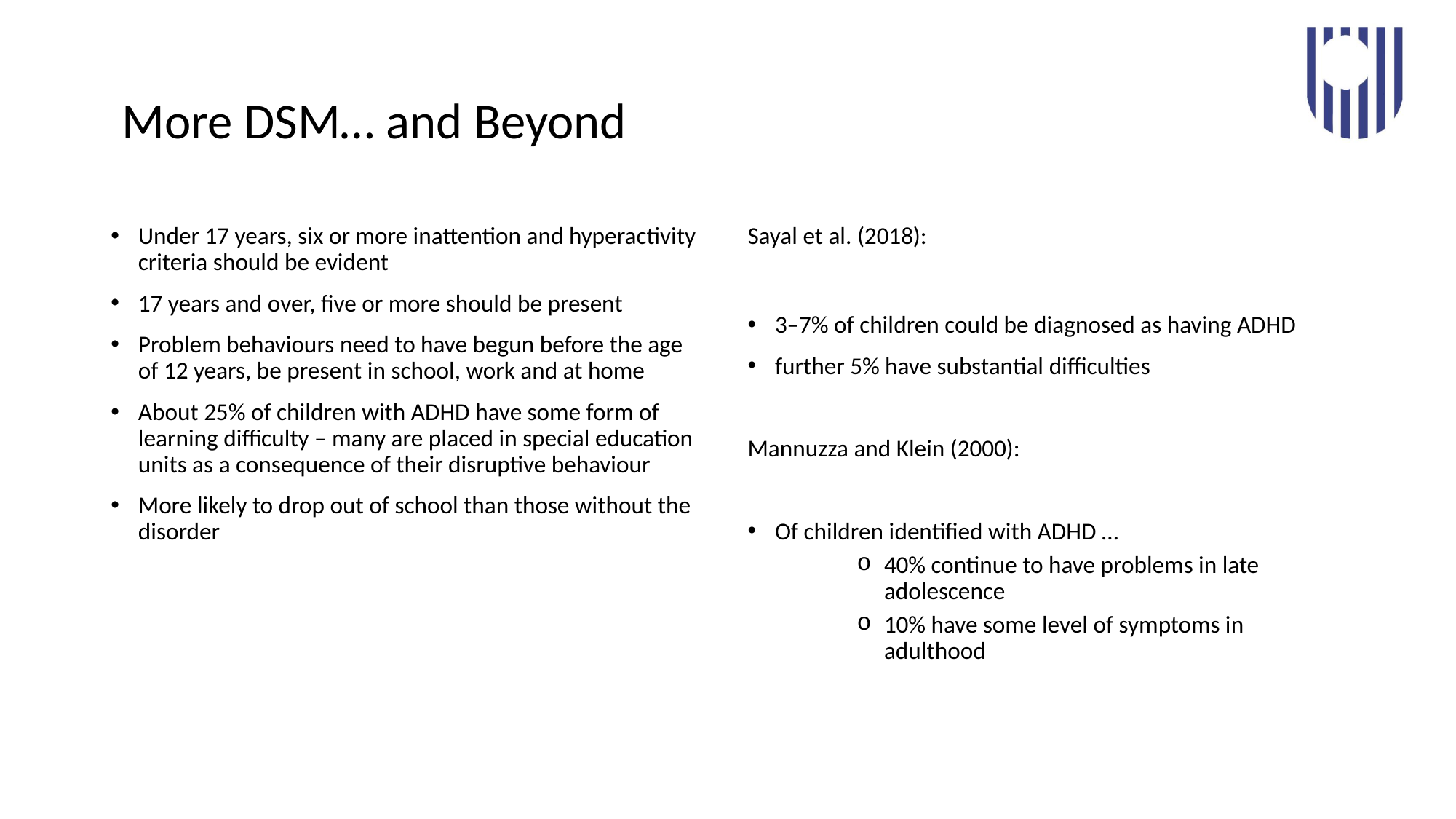

# More DSM… and Beyond
Under 17 years, six or more inattention and hyperactivity criteria should be evident
17 years and over, five or more should be present
Problem behaviours need to have begun before the age of 12 years, be present in school, work and at home
About 25% of children with ADHD have some form of learning difficulty – many are placed in special education units as a consequence of their disruptive behaviour
More likely to drop out of school than those without the disorder
Sayal et al. (2018):

3–7% of children could be diagnosed as having ADHD
further 5% have substantial difficulties

Mannuzza and Klein (2000):

Of children identified with ADHD …
40% continue to have problems in late adolescence
10% have some level of symptoms in adulthood